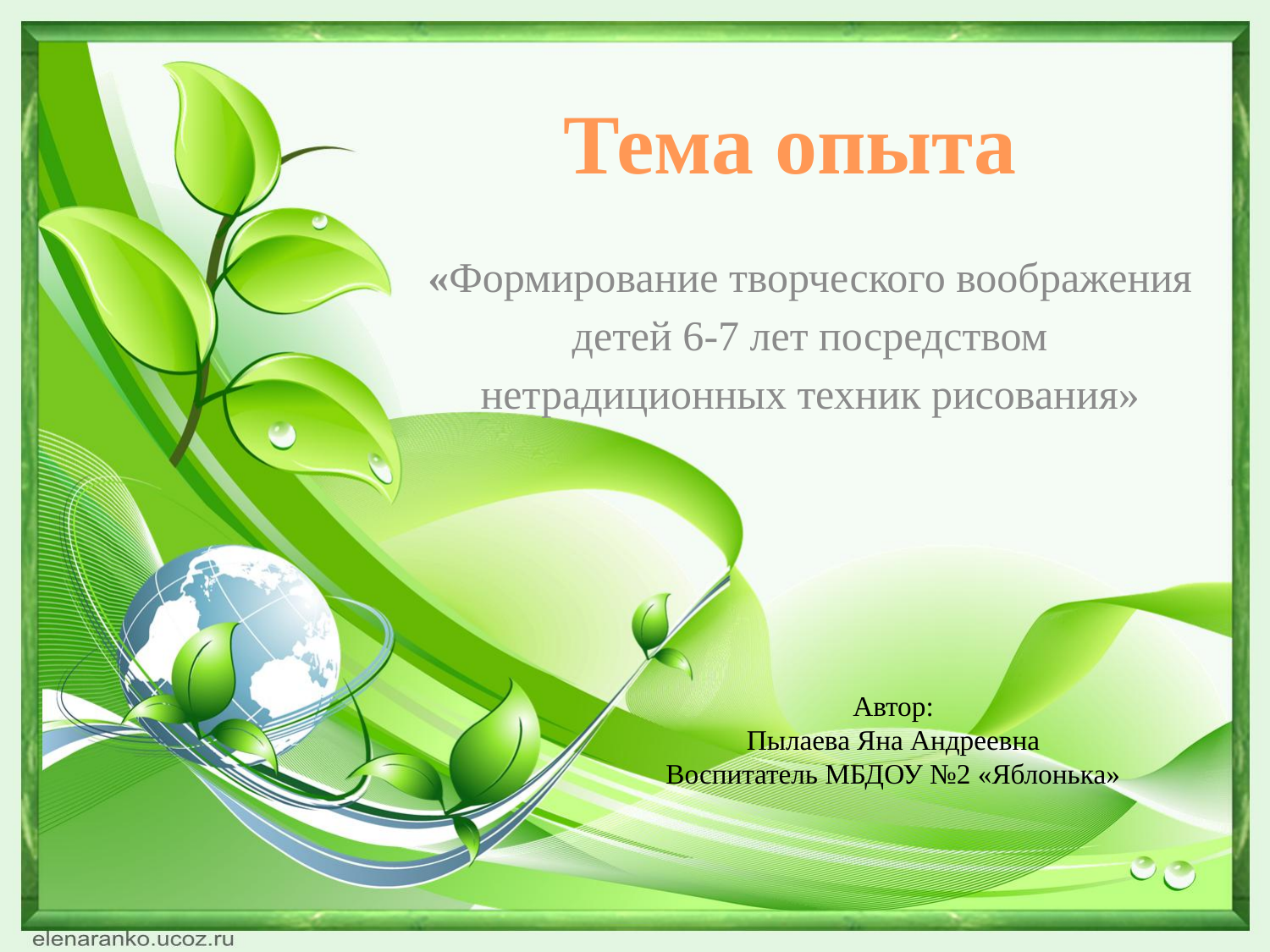

Тема опыта

«Формирование творческого воображения детей 6-7 лет посредством нетрадиционных техник рисования»

Автор:
Пылаева Яна Андреевна
Воспитатель МБДОУ №2 «Яблонька»